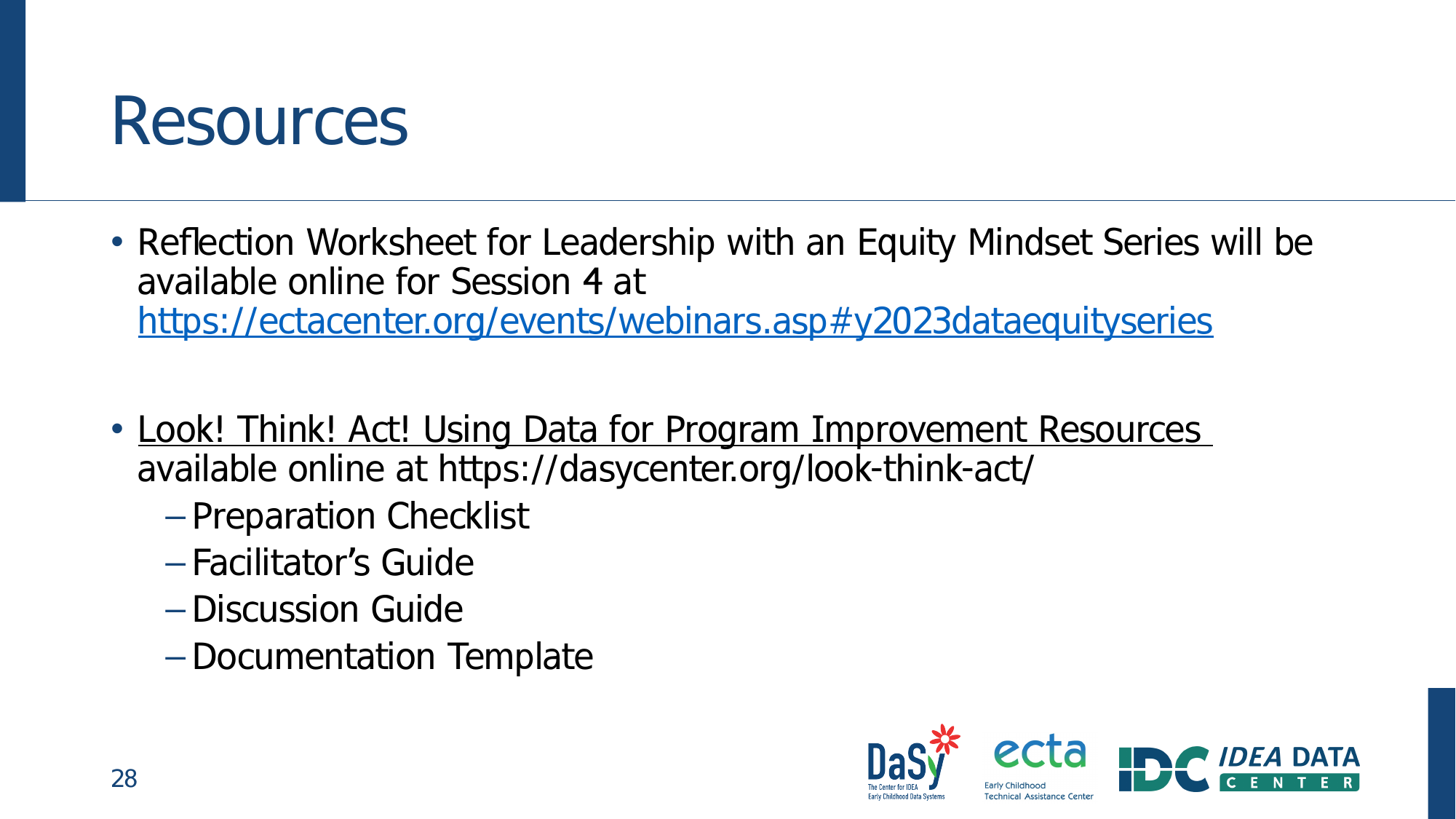

# Resources
Reflection Worksheet for Leadership with an Equity Mindset Series will be available online for Session 4 at https://ectacenter.org/events/webinars.asp#y2023dataequityseries

Look! Think! Act! Using Data for Program Improvement Resources available online at https://dasycenter.org/look-think-act/
Preparation Checklist
Facilitator’s Guide
Discussion Guide
Documentation Template